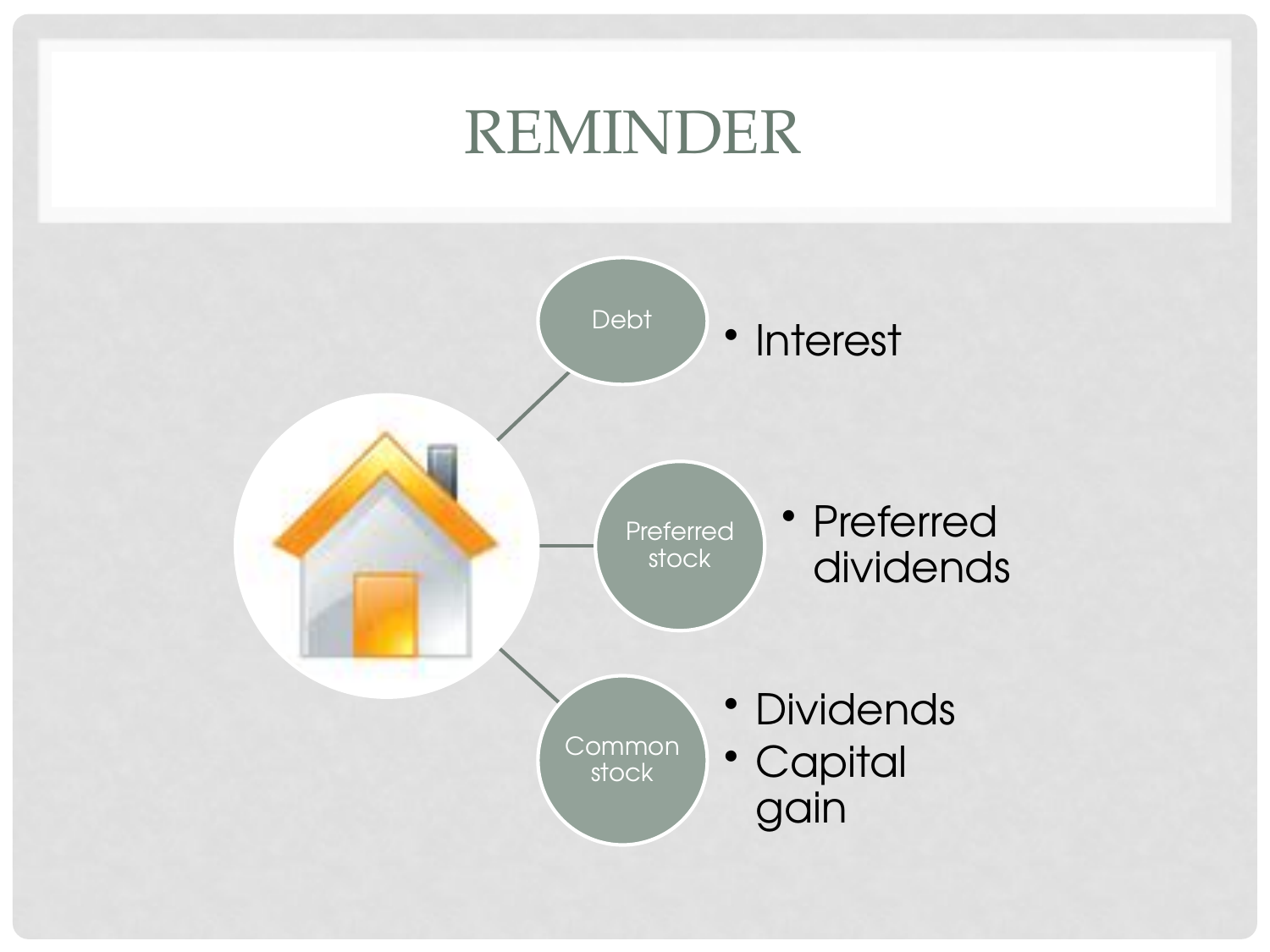

# Reminder
Debt
Interest
Preferred stock
Preferred dividends
Common stock
Dividends
Capital gain